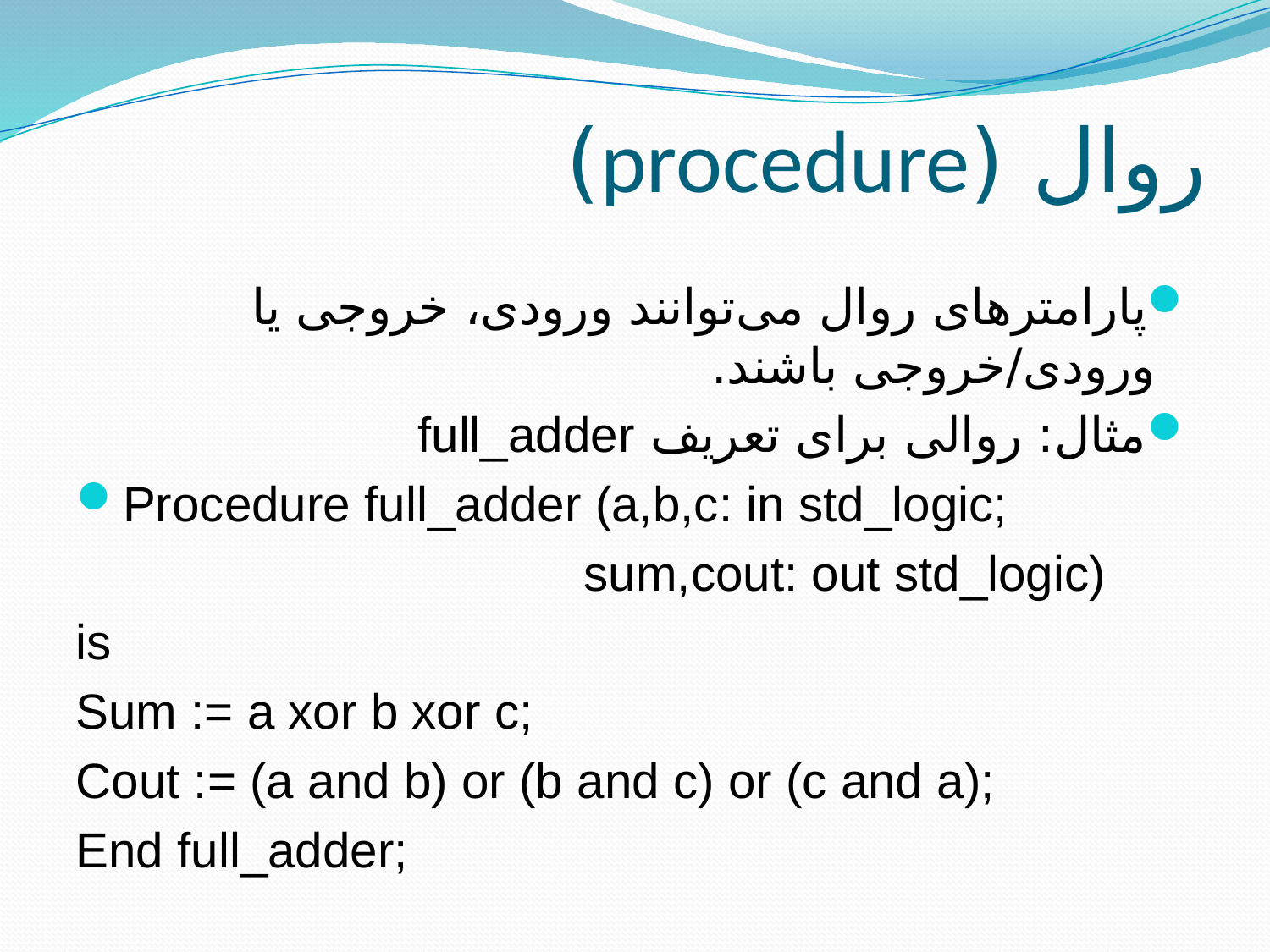

# روال (procedure)
پارامترهای روال می‌توانند ورودی، خروجی یا ورودی/خروجی باشند.
مثال: روالی برای تعریف full_adder
Procedure full_adder (a,b,c: in std_logic;
				sum,cout: out std_logic)
is
Sum := a xor b xor c;
Cout := (a and b) or (b and c) or (c and a);
End full_adder;